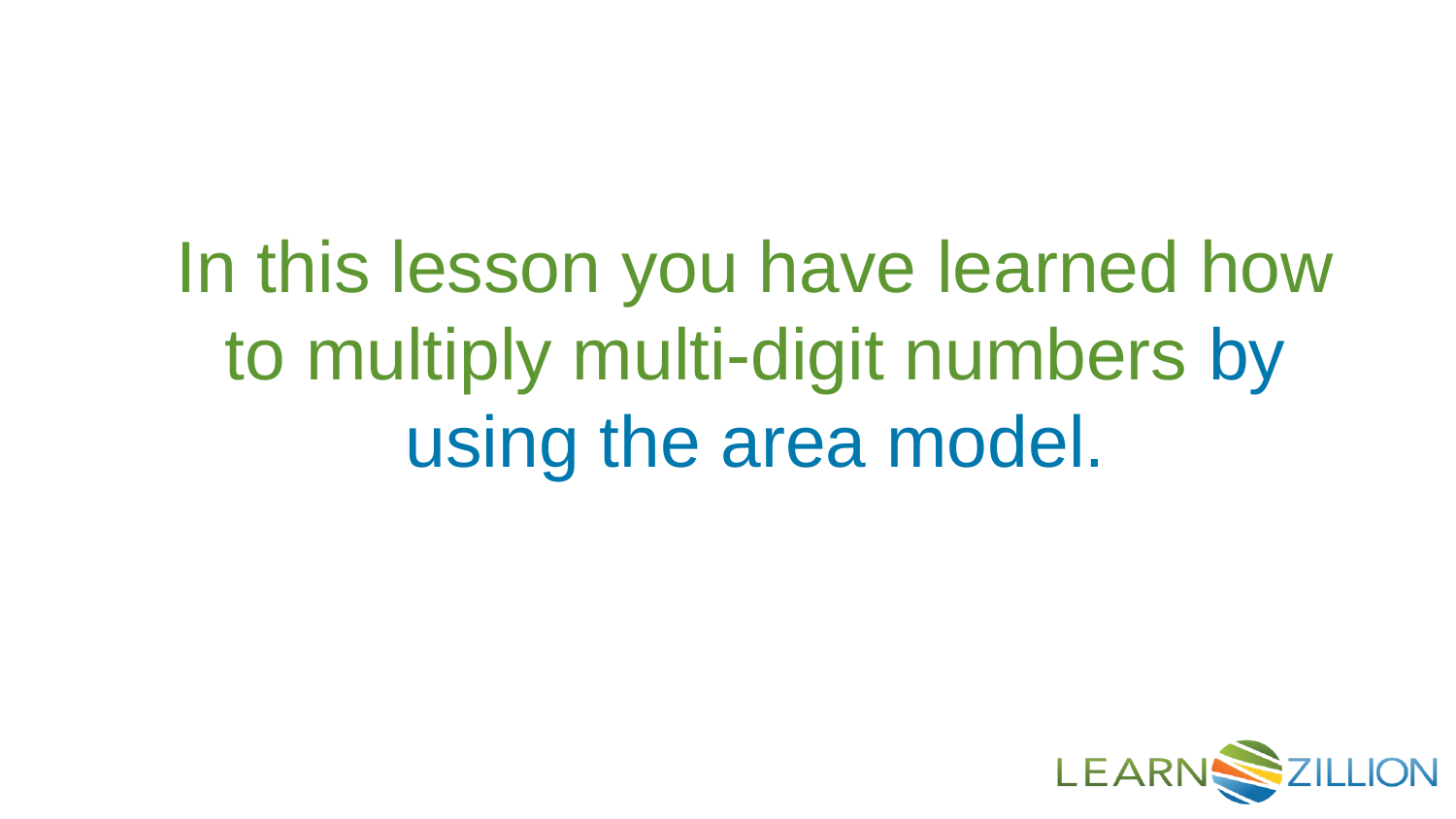

In this lesson you have learned how to multiply multi-digit numbers by using the area model.